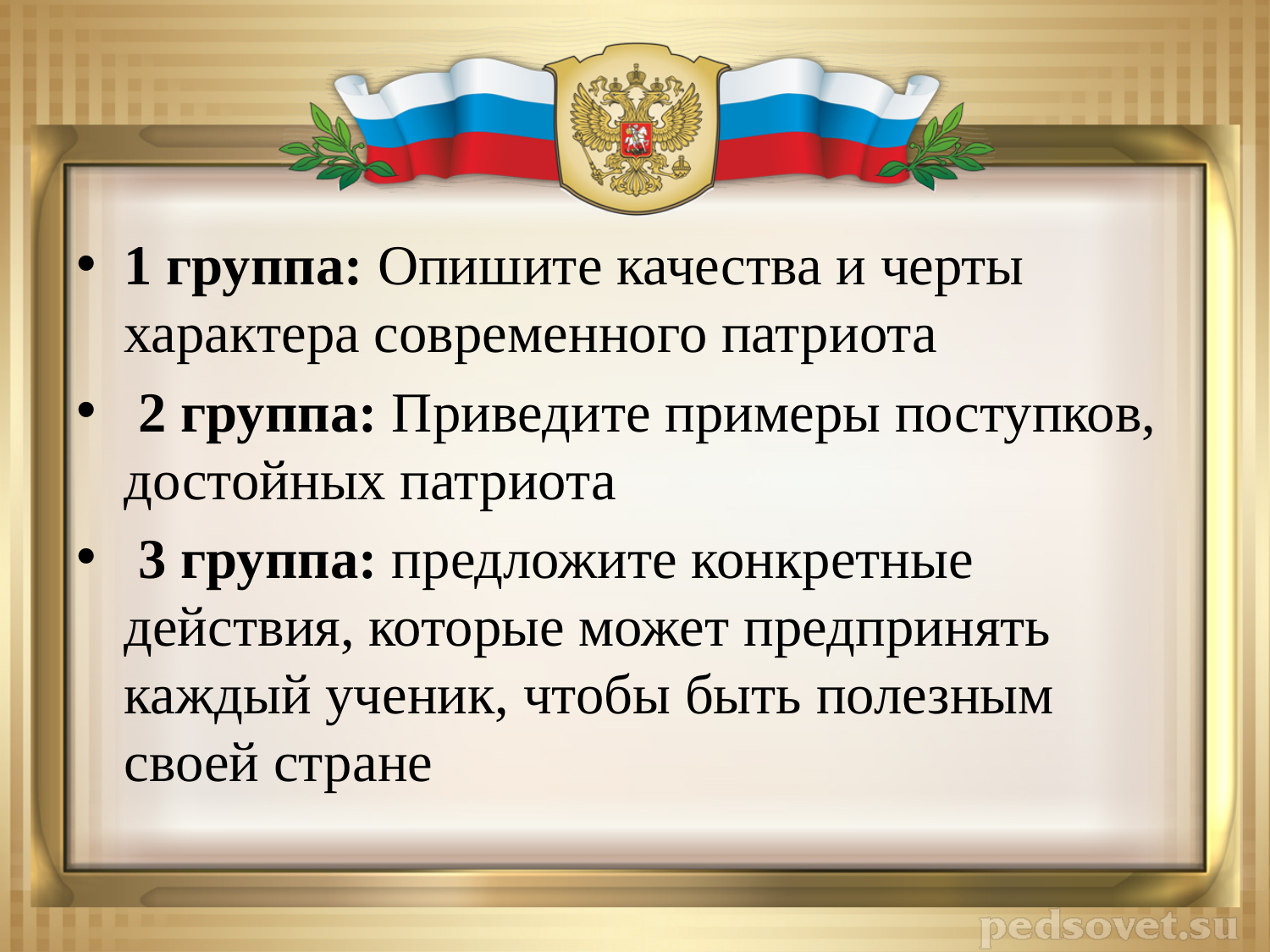

#
1 группа: Опишите качества и черты характера современного патриота
 2 группа: Приведите примеры поступков, достойных патриота
 3 группа: предложите конкретные действия, которые может предпринять каждый ученик, чтобы быть полезным своей стране